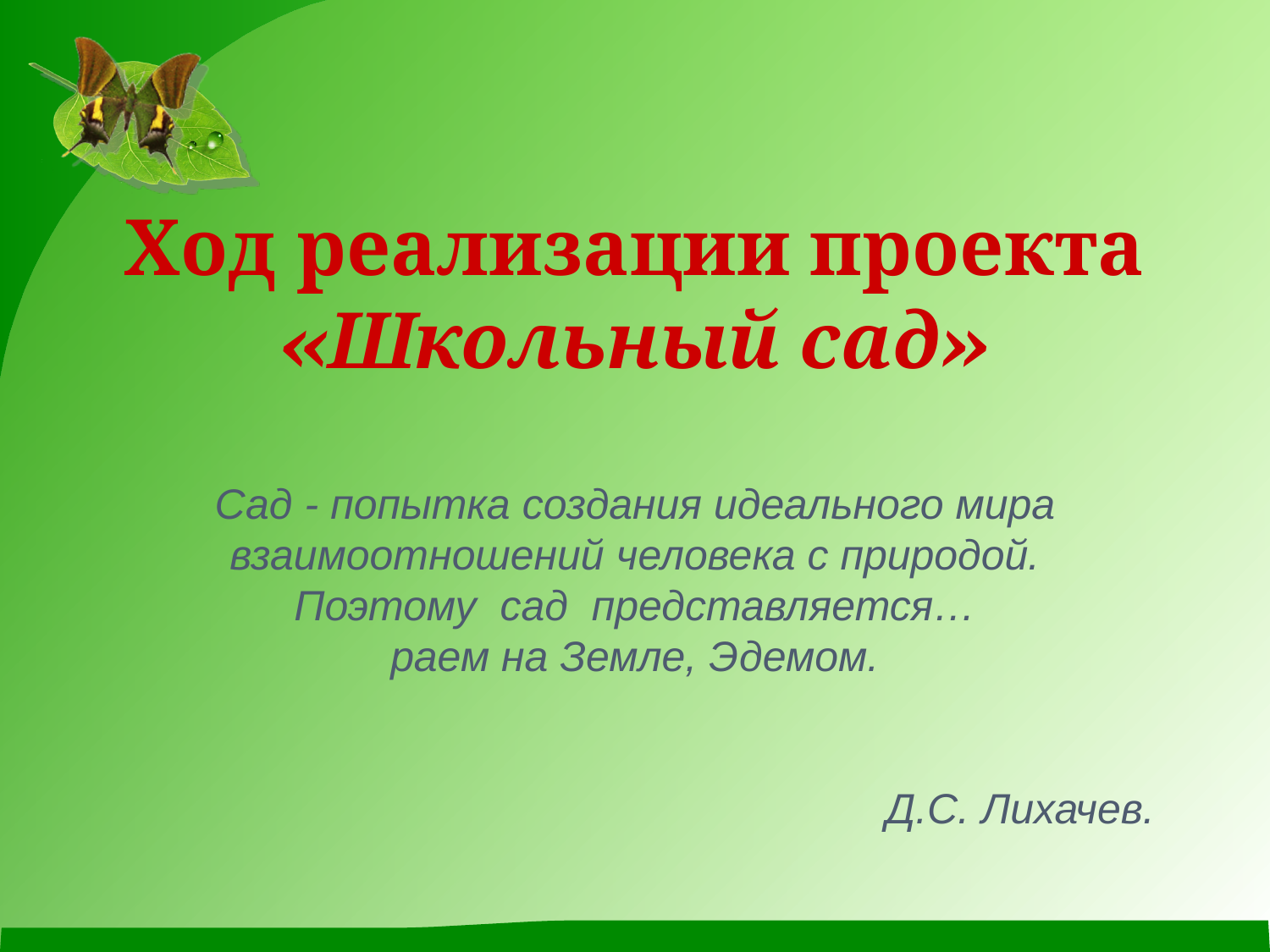

# Ход реализации проекта «Школьный сад» Сад - попытка создания идеального мира взаимоотношений человека с природой. Поэтому  сад  представляется… раем на Земле, Эдемом. Д.С. Лихачев.